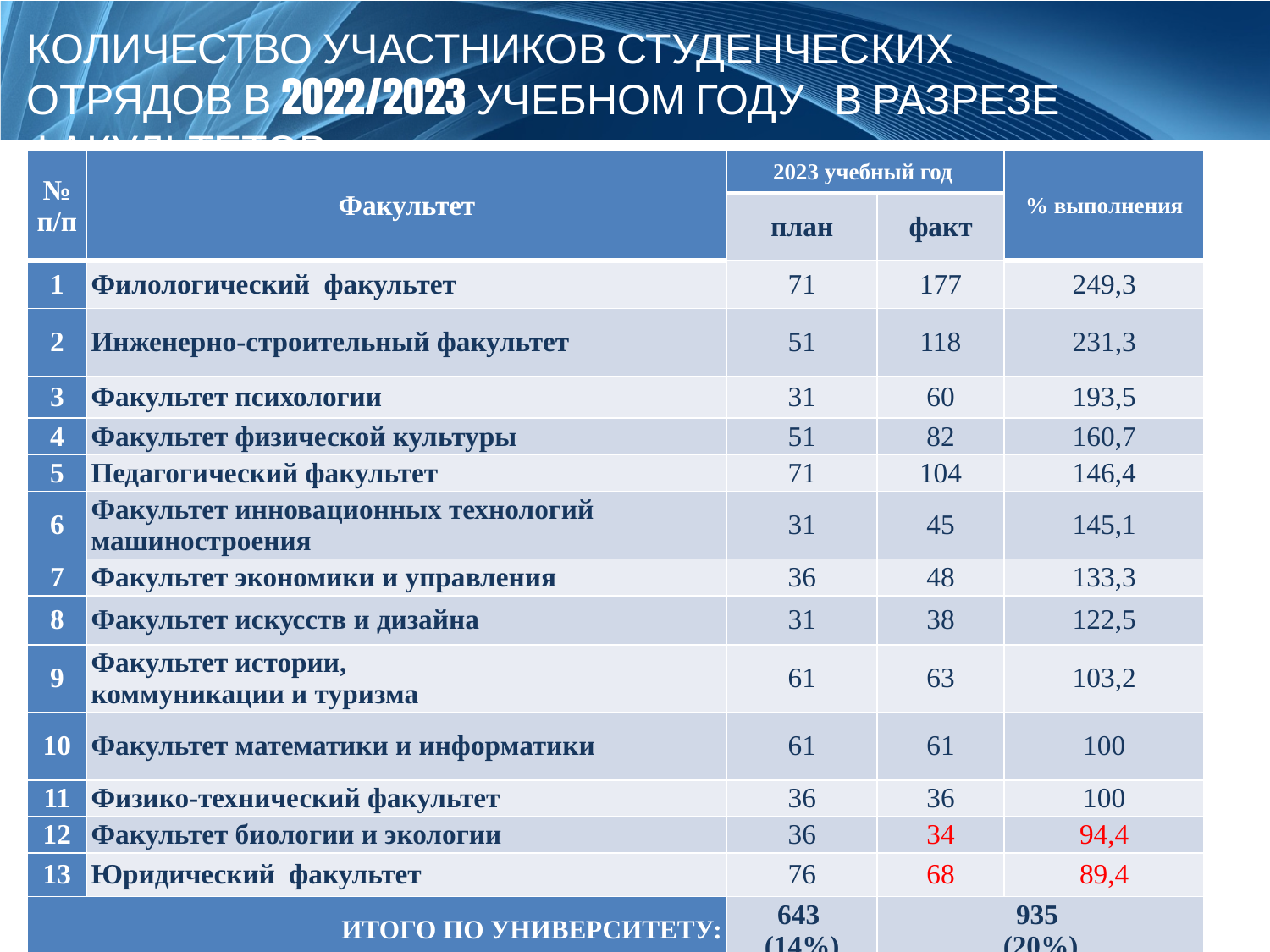

КОЛИЧЕСТВО УЧАСТНИКОВ СТУДЕНЧЕСКИХ ОТРЯДОВ В 2022/2023 УЧЕБНОМ ГОДУ   В РАЗРЕЗЕ ФАКУЛЬТЕТОВ
| № п/п | Факультет | 2023 учебный год |  | % выполнения |
| --- | --- | --- | --- | --- |
|  |  | план | факт |  |
| 1 | Филологический факультет | 71 | 177 | 249,3 |
| 2 | Инженерно-строительный факультет | 51 | 118 | 231,3 |
| 3 | Факультет психологии | 31 | 60 | 193,5 |
| 4 | Факультет физической культуры | 51 | 82 | 160,7 |
| 5 | Педагогический факультет | 71 | 104 | 146,4 |
| 6 | Факультет инновационных технологий машиностроения | 31 | 45 | 145,1 |
| 7 | Факультет экономики и управления | 36 | 48 | 133,3 |
| 8 | Факультет искусств и дизайна | 31 | 38 | 122,5 |
| 9 | Факультет истории, коммуникации и туризма | 61 | 63 | 103,2 |
| 10 | Факультет математики и информатики | 61 | 61 | 100 |
| 11 | Физико-технический факультет | 36 | 36 | 100 |
| 12 | Факультет биологии и экологии | 36 | 34 | 94,4 |
| 13 | Юридический факультет | 76 | 68 | 89,4 |
| ИТОГО ПО УНИВЕРСИТЕТУ: |  | 643 (14%) | 935 (20%) |  |